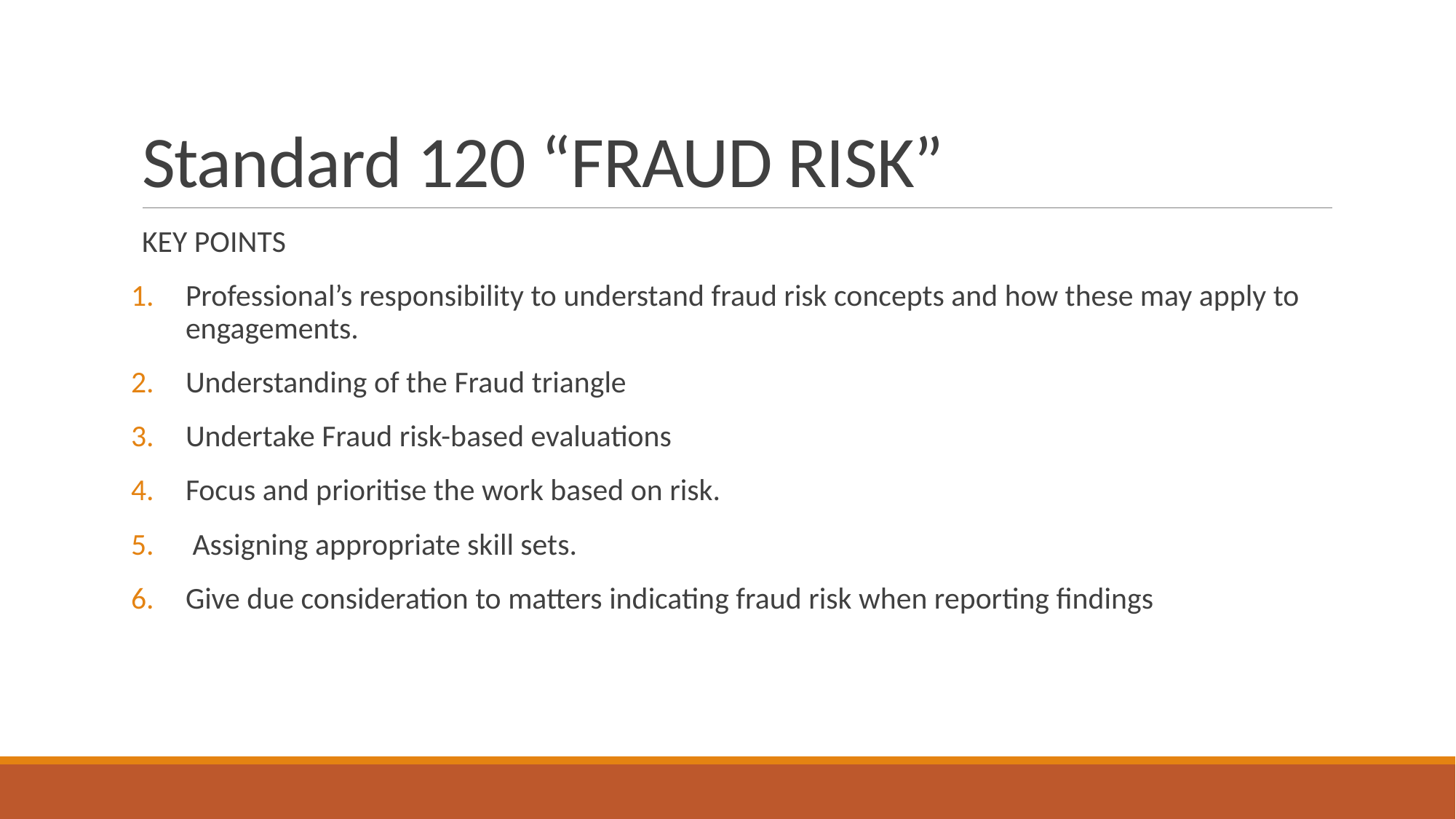

# Standard 120 “FRAUD RISK”
KEY POINTS
Professional’s responsibility to understand fraud risk concepts and how these may apply to engagements.
Understanding of the Fraud triangle
Undertake Fraud risk-based evaluations
Focus and prioritise the work based on risk.
 Assigning appropriate skill sets.
Give due consideration to matters indicating fraud risk when reporting findings